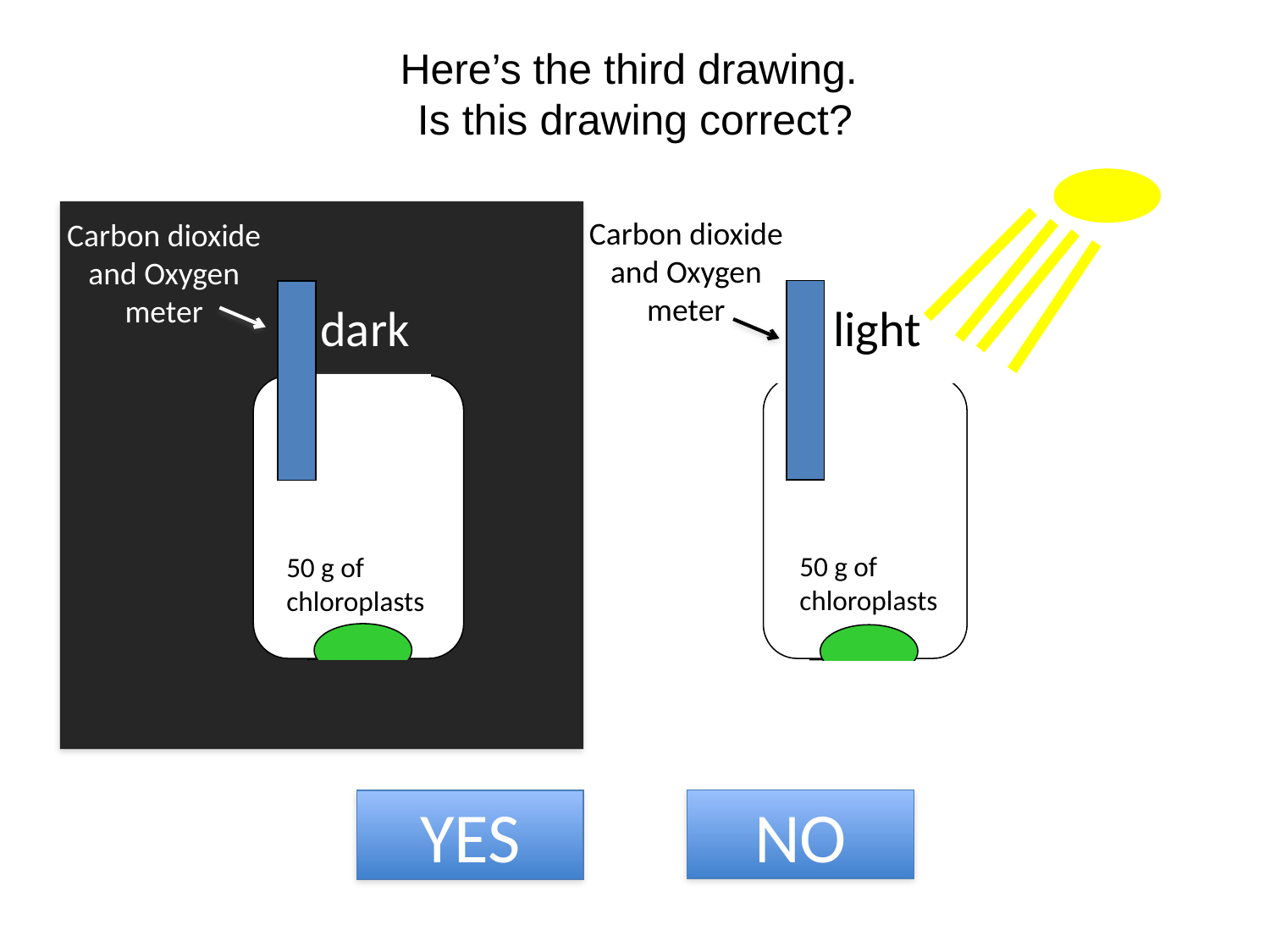

Here’s the third drawing.
Is this drawing correct?

Carbon dioxide
 and Oxygen
meter

Carbon dioxide
 and Oxygen
meter

dark
light

50 g of chloroplasts
50 g of chloroplasts

# Drawing 3
NO
YES